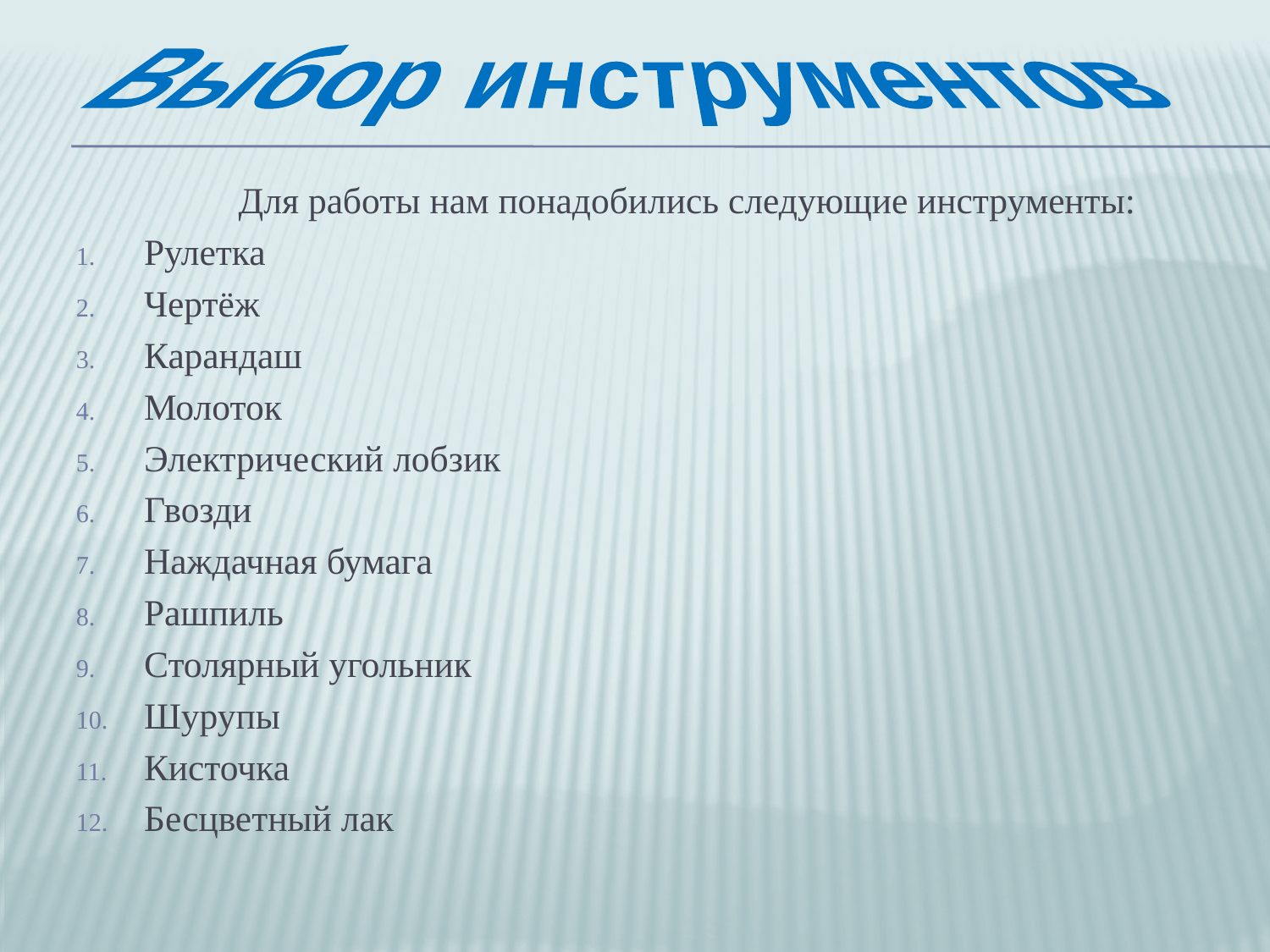

Выбор инструментов
                Для работы нам понадобились следующие инструменты:
Рулетка
Чертёж
Карандаш
Молоток
Электрический лобзик
Гвозди
Наждачная бумага
Рашпиль
Столярный угольник
Шурупы
Кисточка
Бесцветный лак